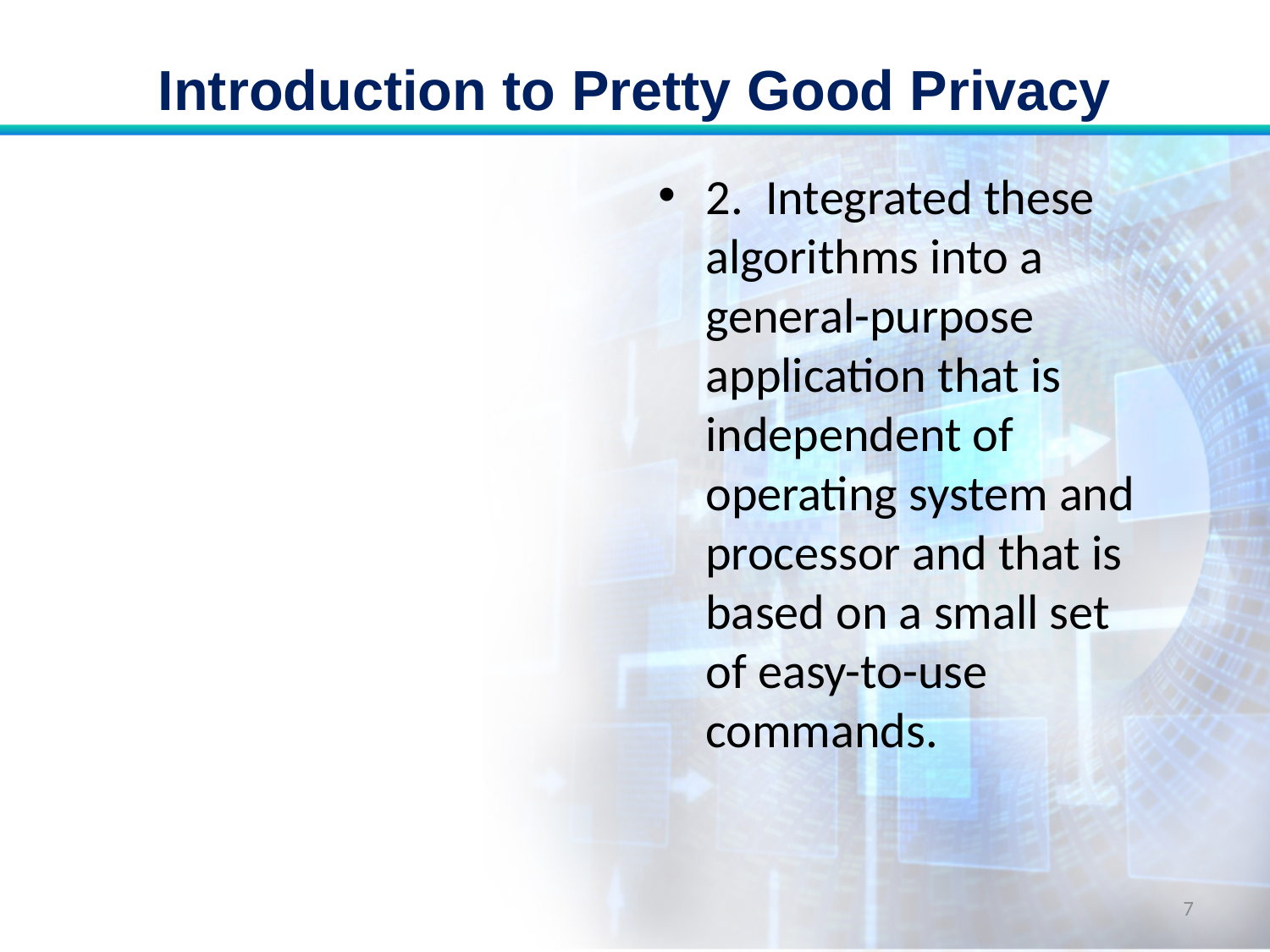

# Introduction to Pretty Good Privacy
2.  Integrated these algorithms into a general-purpose application that is independent of operating system and processor and that is based on a small set of easy-to-use commands.
7